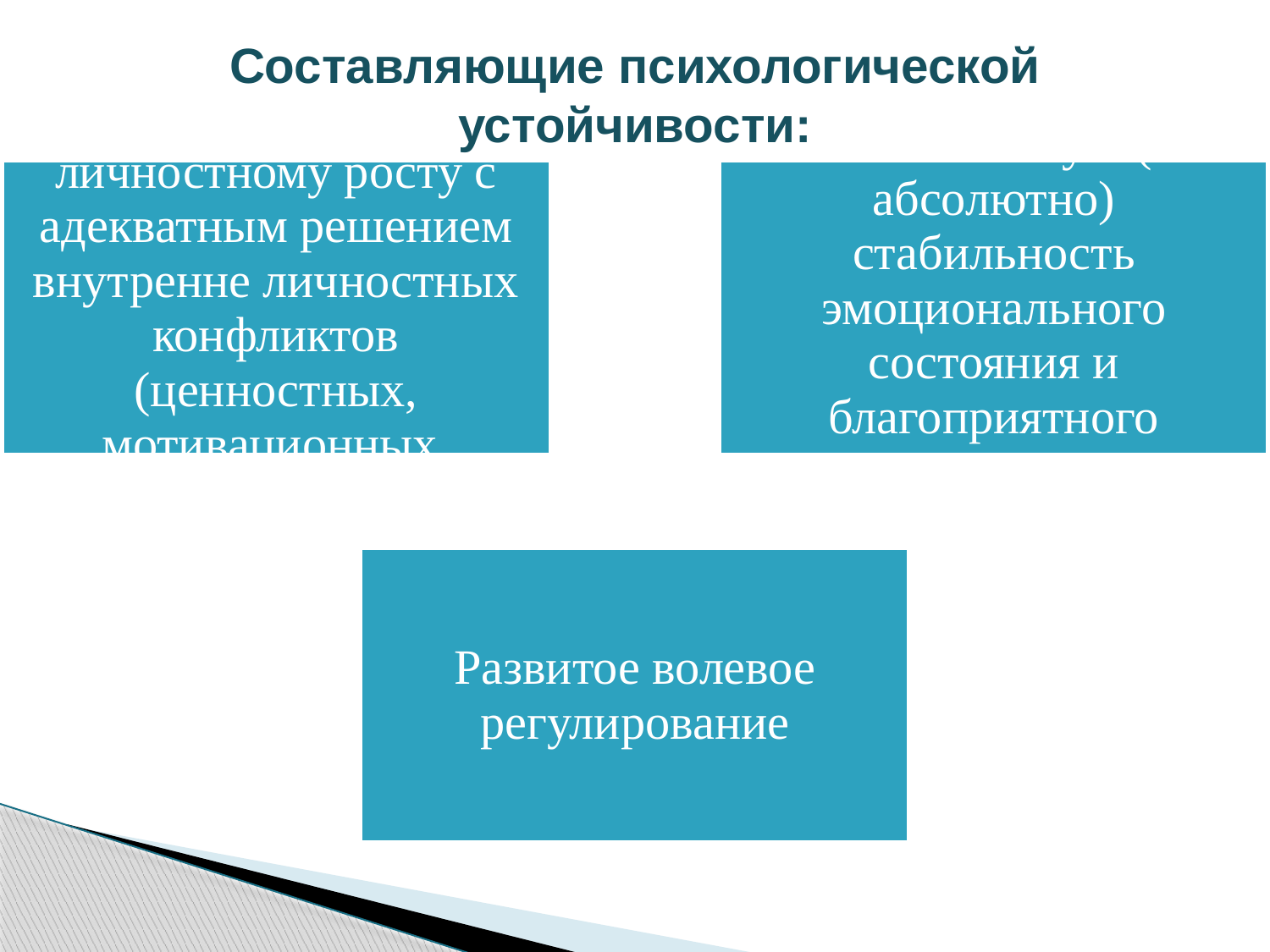

# Составляющие психологической устойчивости:
Развитое волевое регулирование